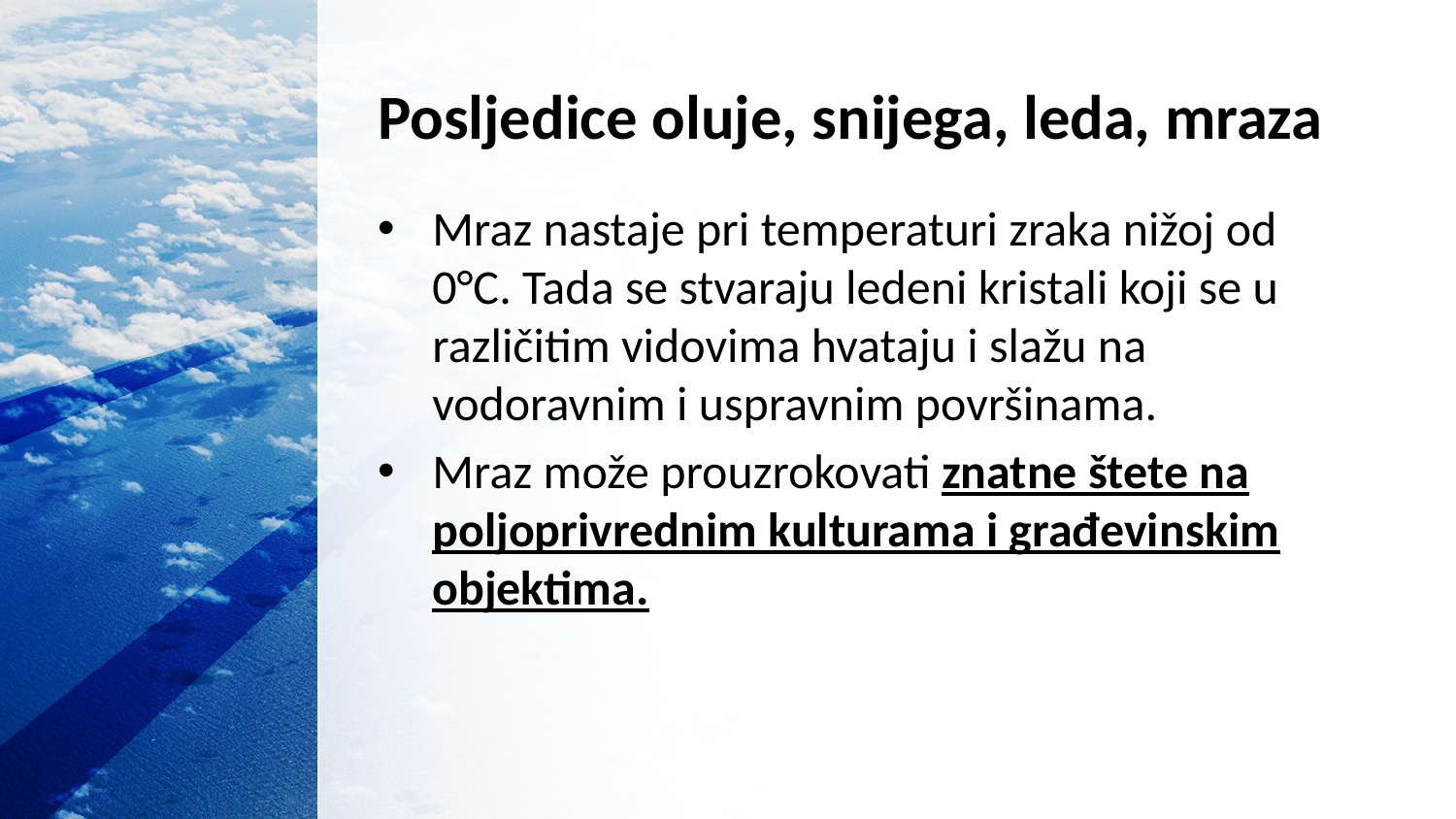

# Posljedice oluje, snijega, leda, mraza
Mraz nastaje pri temperaturi zraka nižoj od 0°C. Tada se stvaraju ledeni kristali koji se u različitim vidovima hvataju i slažu na vodoravnim i uspravnim površinama.
Mraz može prouzrokovati znatne štete na poljoprivrednim kulturama i građevinskim objektima.